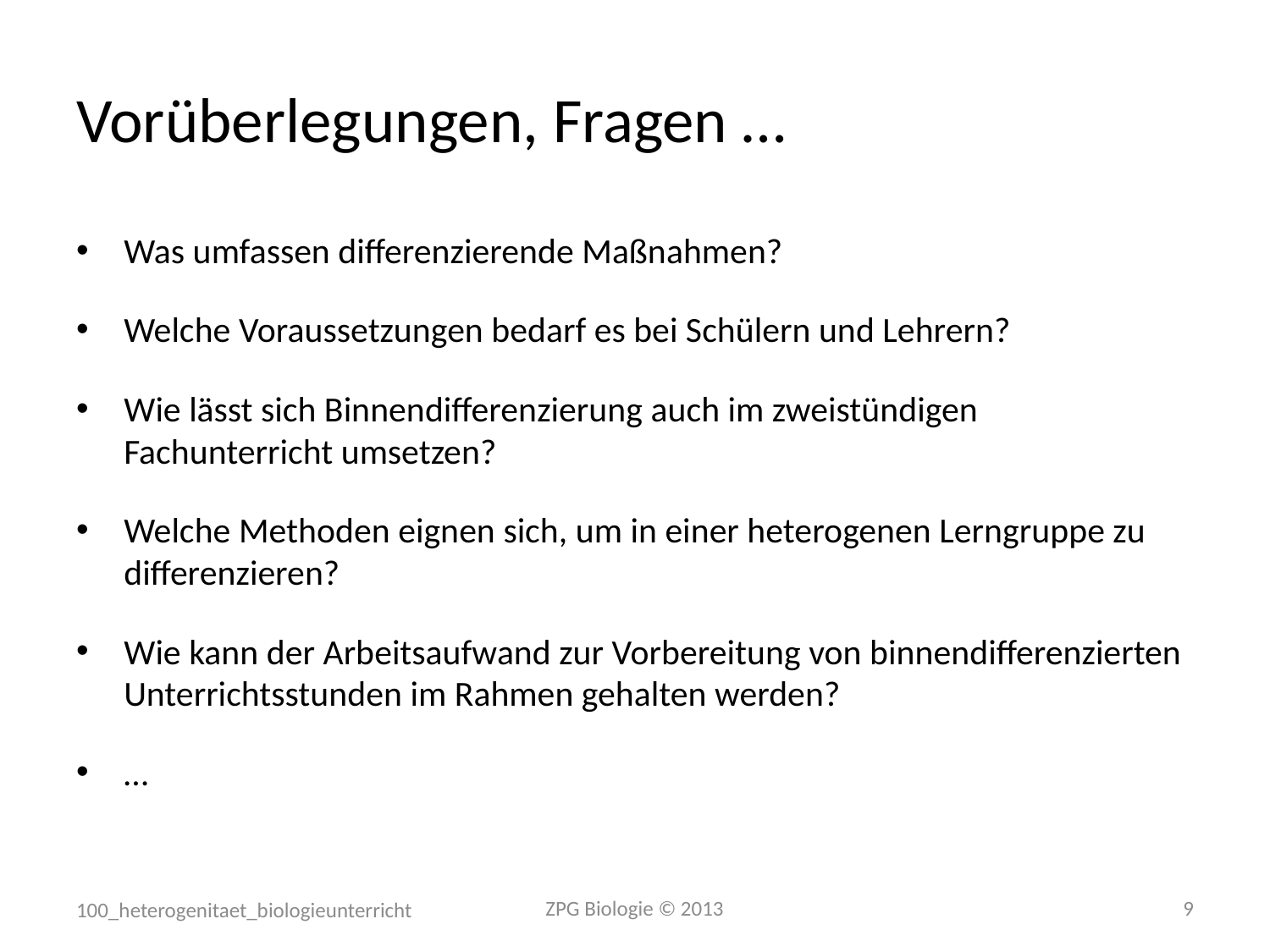

# Vorüberlegungen, Fragen …
Was umfassen differenzierende Maßnahmen?

Welche Voraussetzungen bedarf es bei Schülern und Lehrern?

Wie lässt sich Binnendifferenzierung auch im zweistündigen Fachunterricht umsetzen?

Welche Methoden eignen sich, um in einer heterogenen Lerngruppe zu differenzieren?

Wie kann der Arbeitsaufwand zur Vorbereitung von binnendifferenzierten Unterrichtsstunden im Rahmen gehalten werden?

…
100_heterogenitaet_biologieunterricht
ZPG Biologie © 2013
9